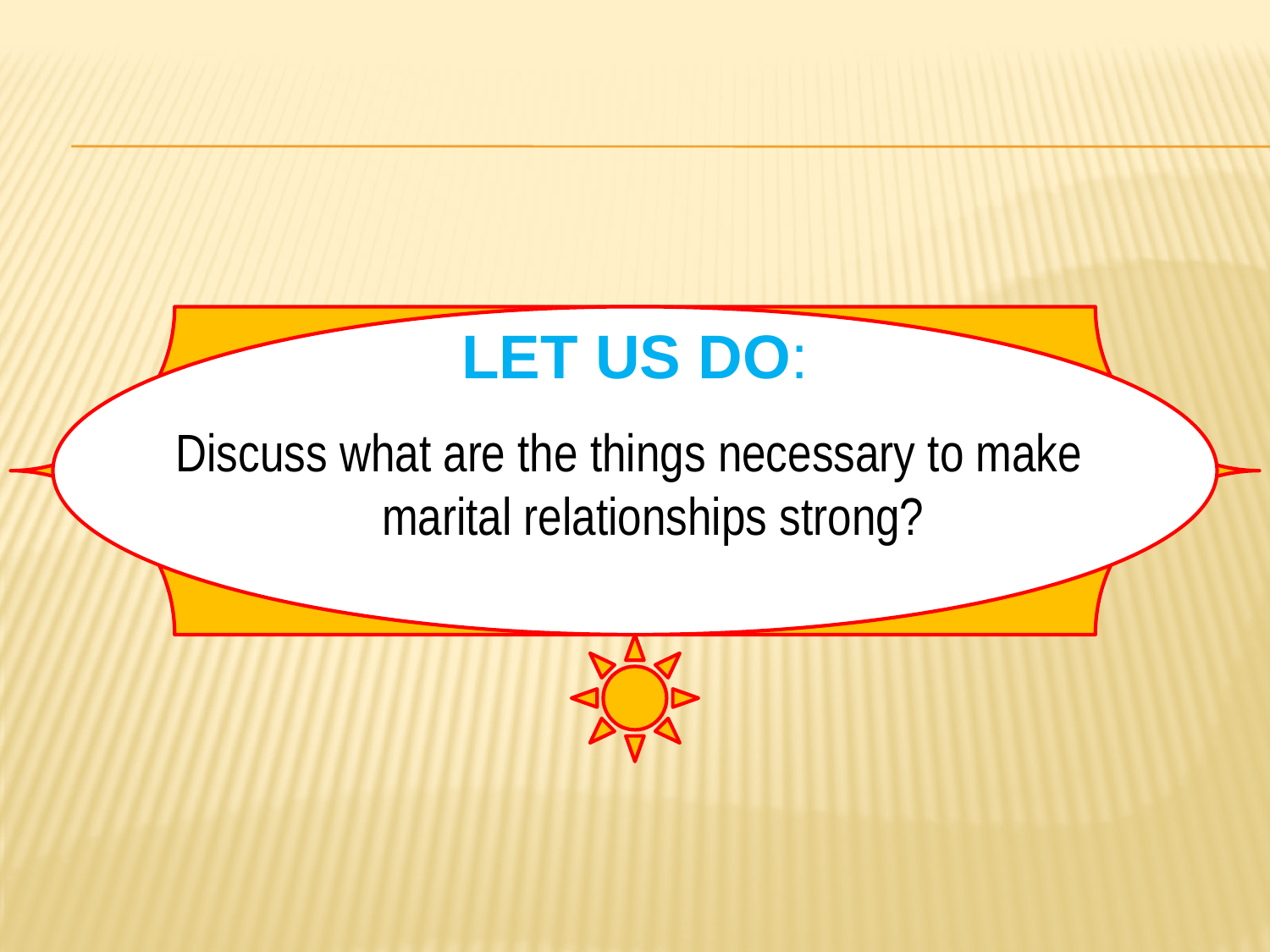

# LET US DO:

Discuss what are the things necessary to make marital relationships strong?